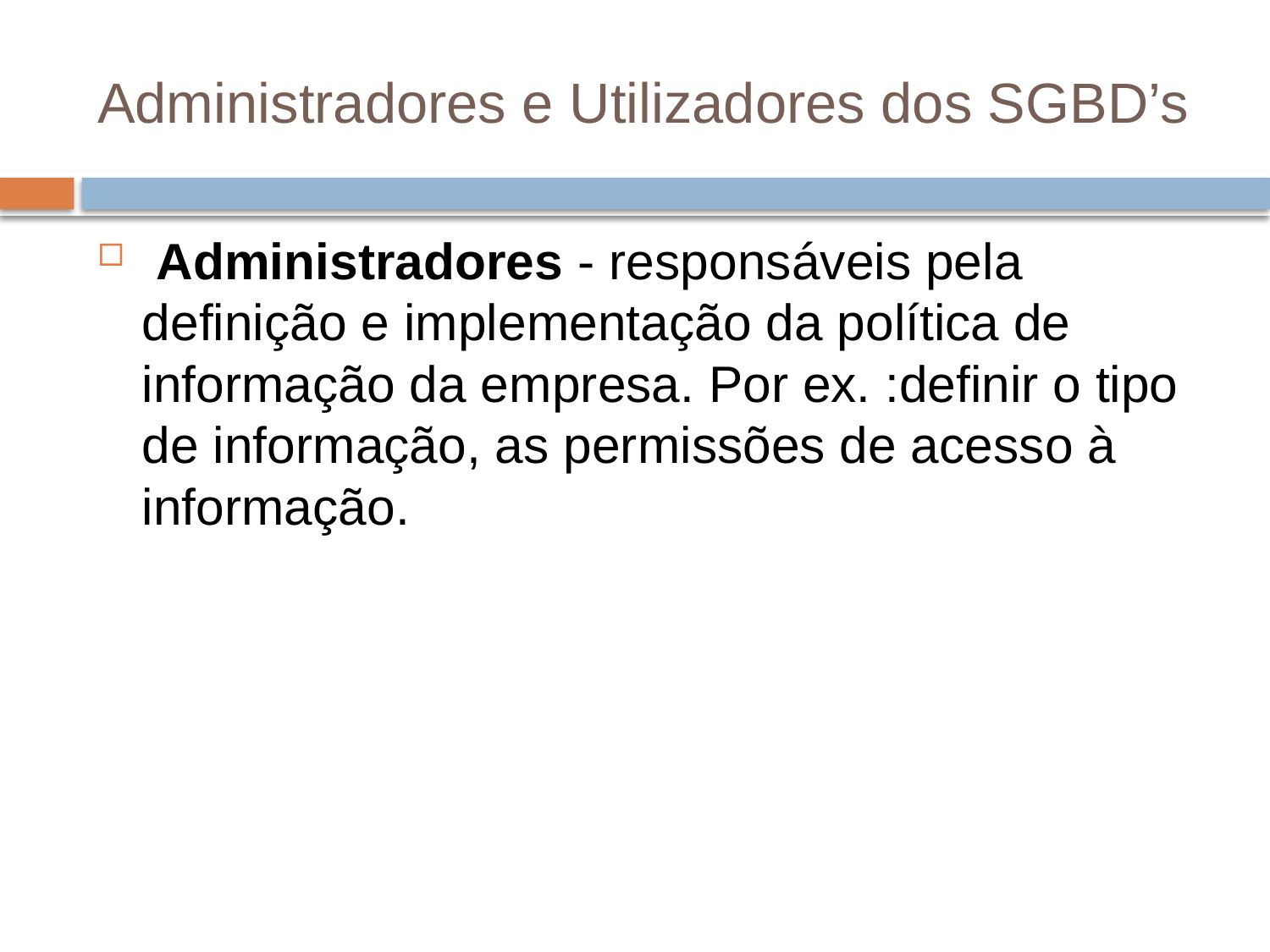

# Administradores e Utilizadores dos SGBD’s
 Administradores - responsáveis pela definição e implementação da política de informação da empresa. Por ex. :definir o tipo de informação, as permissões de acesso à informação.